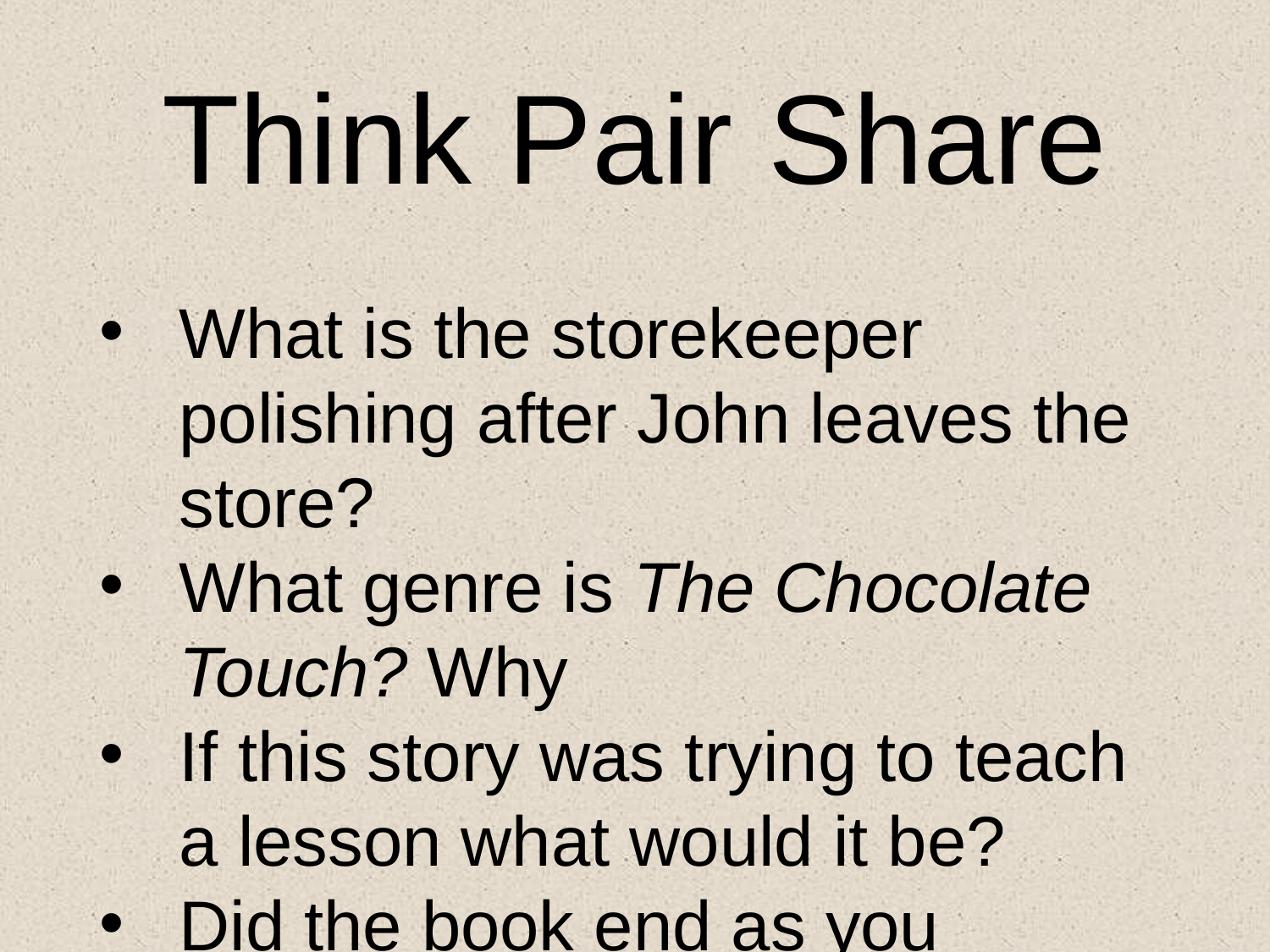

# Think Pair Share

What is the storekeeper polishing after John leaves the store?
What genre is The Chocolate Touch? Why
If this story was trying to teach a lesson what would it be?
Did the book end as you predicted?